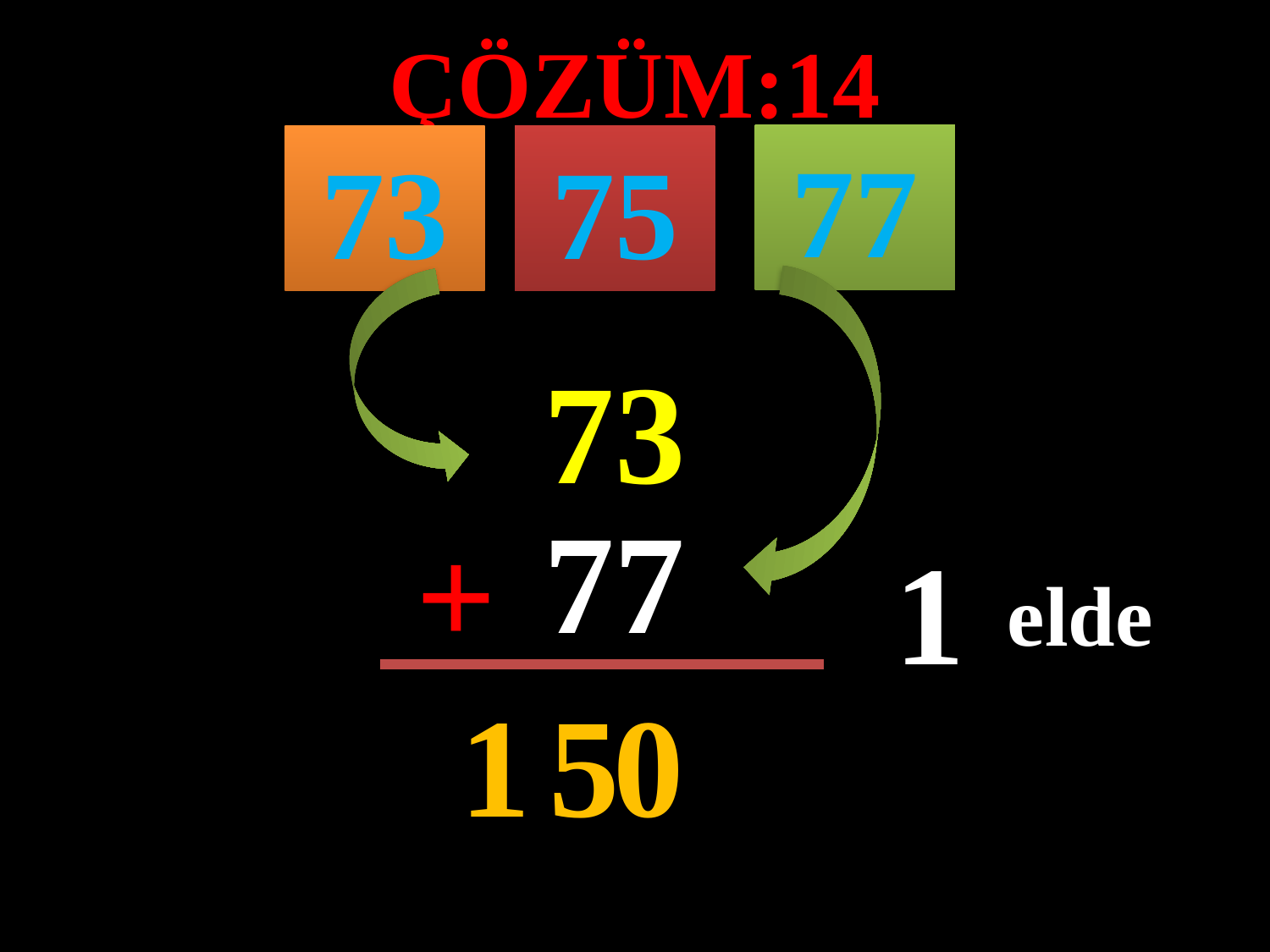

ÇÖZÜM:14
77
73
75
#

73

77
+
1
elde
1
5
0